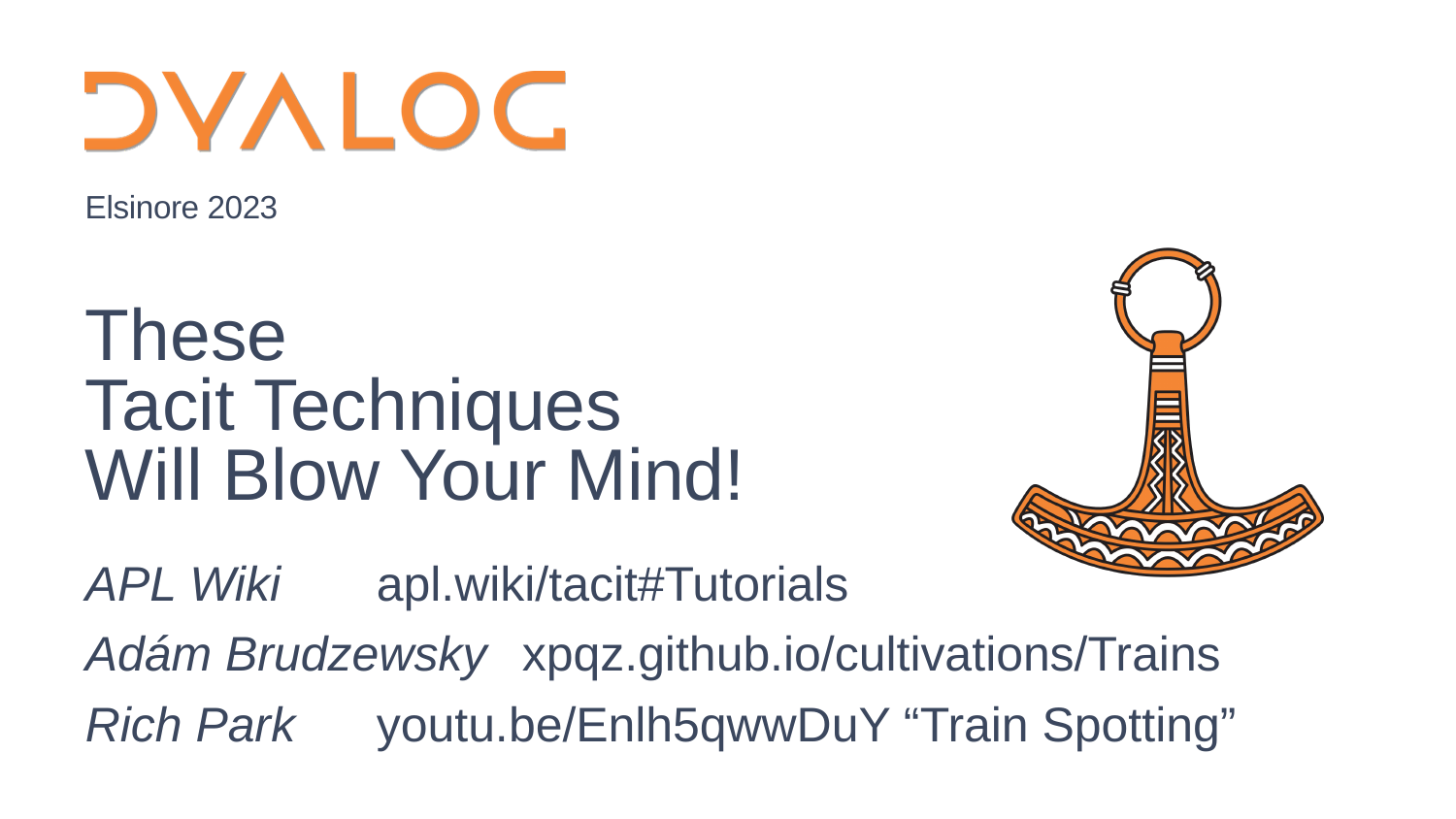

# These Tacit Techniques Will Blow Your Mind!
APL Wiki	apl.wiki/tacit#Tutorials
Adám Brudzewsky	xpqz.github.io/cultivations/Trains
Rich Park	youtu.be/Enlh5qwwDuY “Train Spotting”